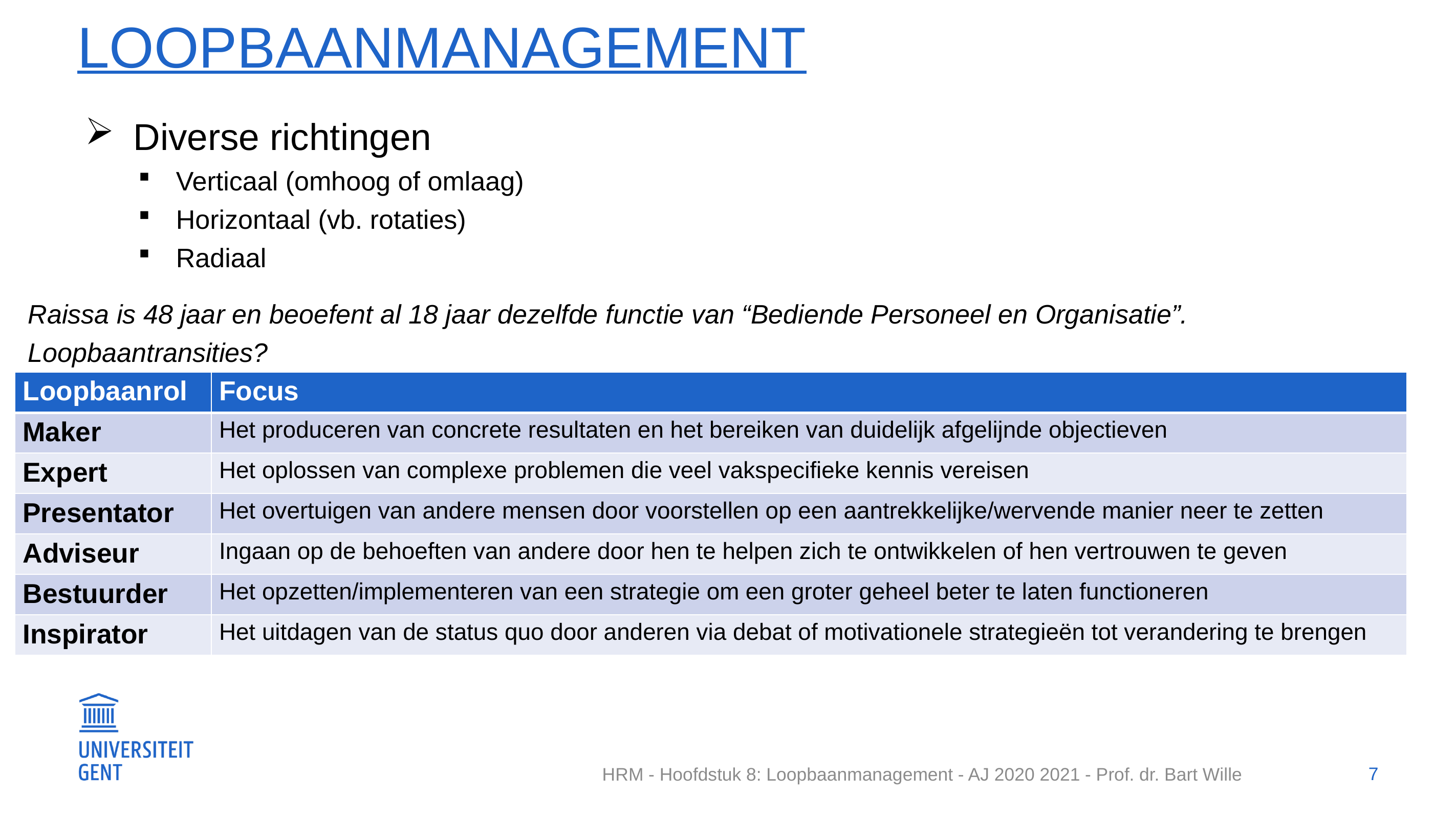

# loopbaanmanagement
 Diverse richtingen
Verticaal (omhoog of omlaag)
Horizontaal (vb. rotaties)
Radiaal

Raissa is 48 jaar en beoefent al 18 jaar dezelfde functie van “Bediende Personeel en Organisatie”.
Loopbaantransities?
| Loopbaanrol | Focus |
| --- | --- |
| Maker | Het produceren van concrete resultaten en het bereiken van duidelijk afgelijnde objectieven |
| Expert | Het oplossen van complexe problemen die veel vakspecifieke kennis vereisen |
| Presentator | Het overtuigen van andere mensen door voorstellen op een aantrekkelijke/wervende manier neer te zetten |
| Adviseur | Ingaan op de behoeften van andere door hen te helpen zich te ontwikkelen of hen vertrouwen te geven |
| Bestuurder | Het opzetten/implementeren van een strategie om een groter geheel beter te laten functioneren |
| Inspirator | Het uitdagen van de status quo door anderen via debat of motivationele strategieën tot verandering te brengen |
7
HRM - Hoofdstuk 8: Loopbaanmanagement - AJ 2020 2021 - Prof. dr. Bart Wille